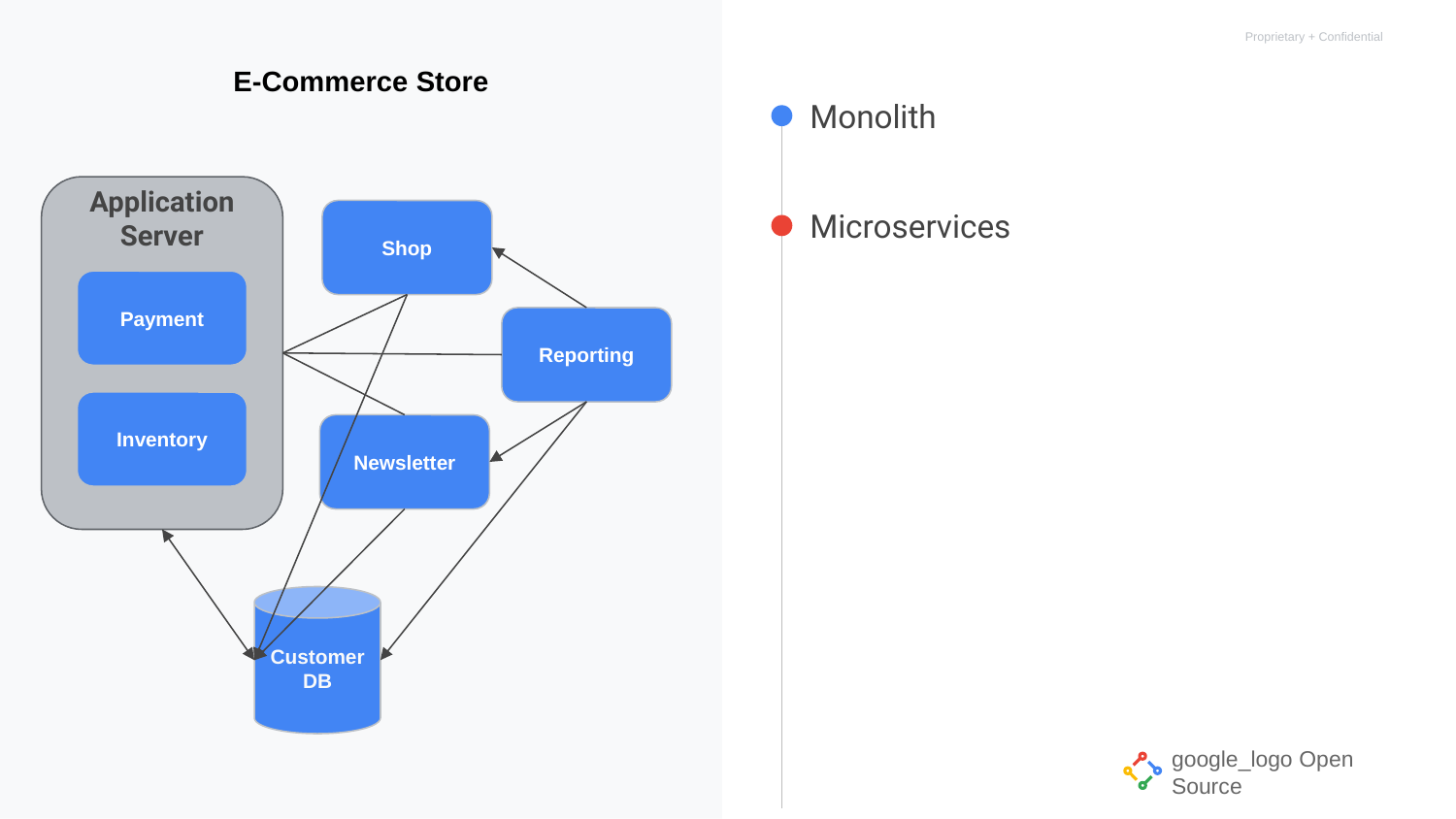

E-Commerce Store
Monolith

Application Server

Shop
Payment
Reporting
Inventory
Newsletter
Customer
DB
Microservices